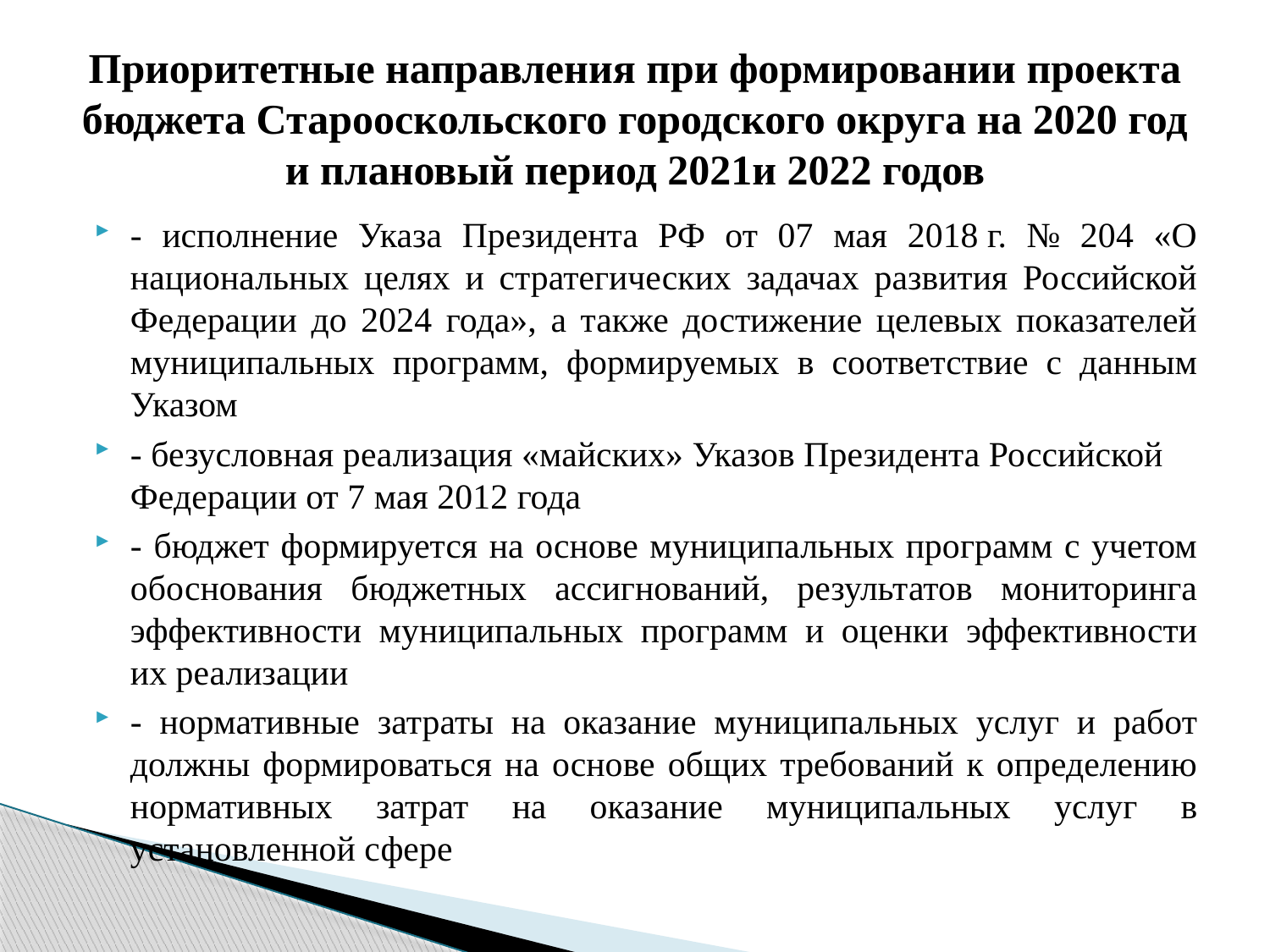

# Приоритетные направления при формировании проекта бюджета Старооскольского городского округа на 2020 год и плановый период 2021и 2022 годов
- исполнение Указа Президента РФ от 07 мая 2018 г. № 204 «О национальных целях и стратегических задачах развития Российской Федерации до 2024 года», а также достижение целевых показателей муниципальных программ, формируемых в соответствие с данным Указом
- безусловная реализация «майских» Указов Президента Российской Федерации от 7 мая 2012 года
- бюджет формируется на основе муниципальных программ с учетом обоснования бюджетных ассигнований, результатов мониторинга эффективности муниципальных программ и оценки эффективности их реализации
- нормативные затраты на оказание муниципальных услуг и работ должны формироваться на основе общих требований к определению нормативных затрат на оказание муниципальных услуг в установленной сфере